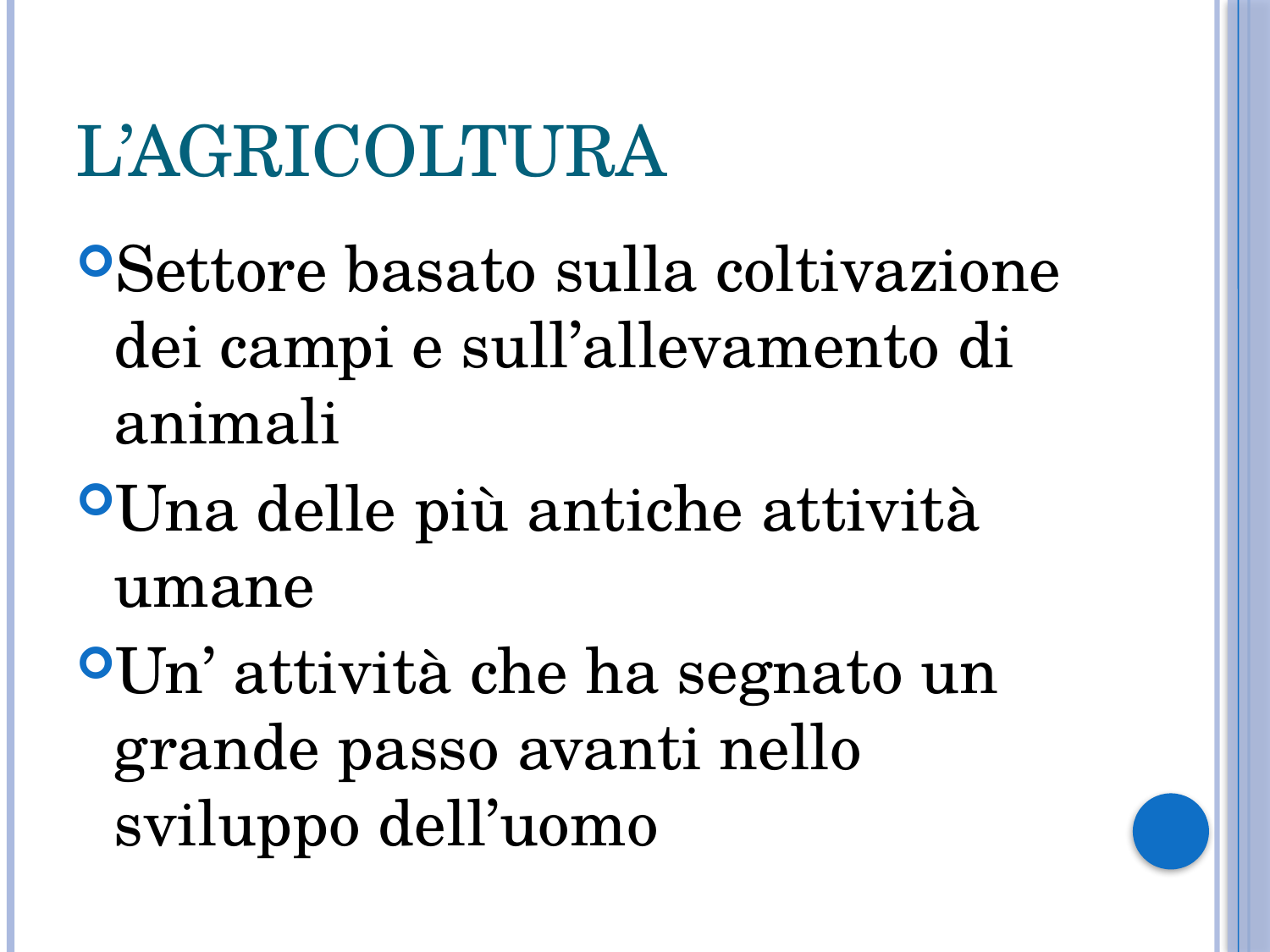

# L’agricoltura
Settore basato sulla coltivazione dei campi e sull’allevamento di animali
Una delle più antiche attività umane
Un’ attività che ha segnato un grande passo avanti nello sviluppo dell’uomo